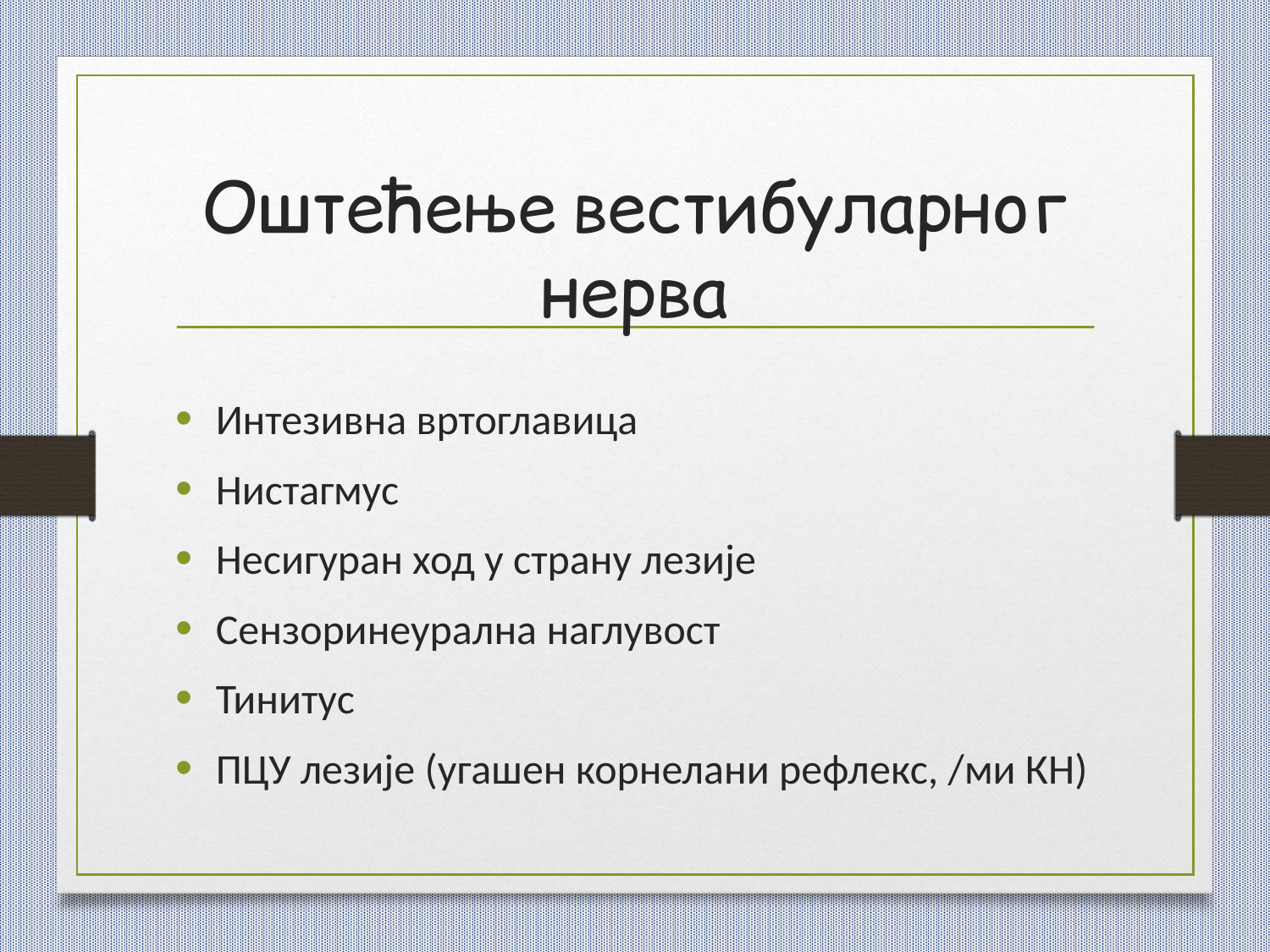

# Оштећење вестибуларног нерва
Интезивна вртоглавица
Нистагмус
Несигуран ход у страну лезије
Сензоринеурална наглувост
Тинитус
ПЦУ лезије (угашен корнелани рефлекс, /ми КН)